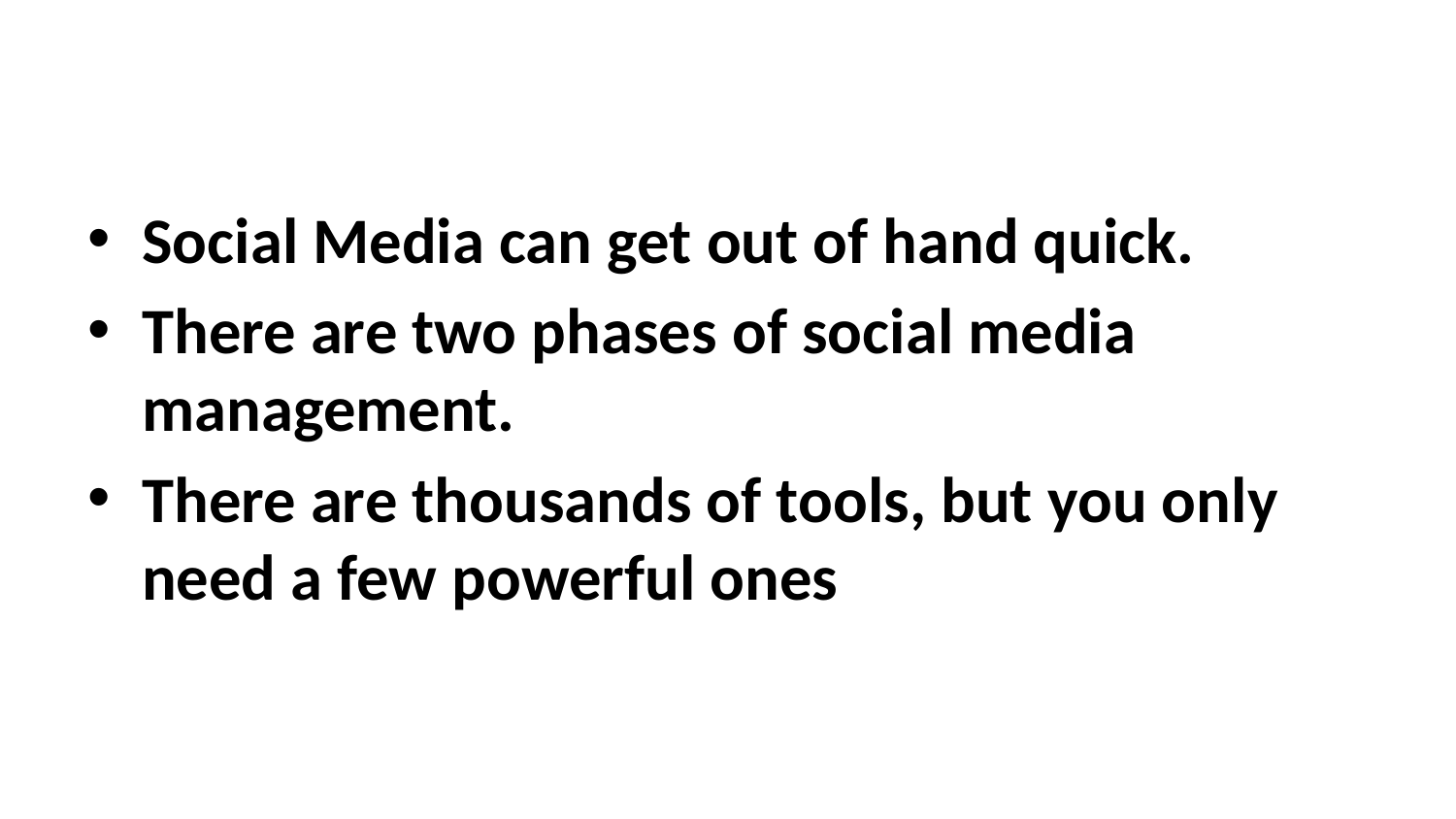

#
Social Media can get out of hand quick.
There are two phases of social media management.
There are thousands of tools, but you only need a few powerful ones